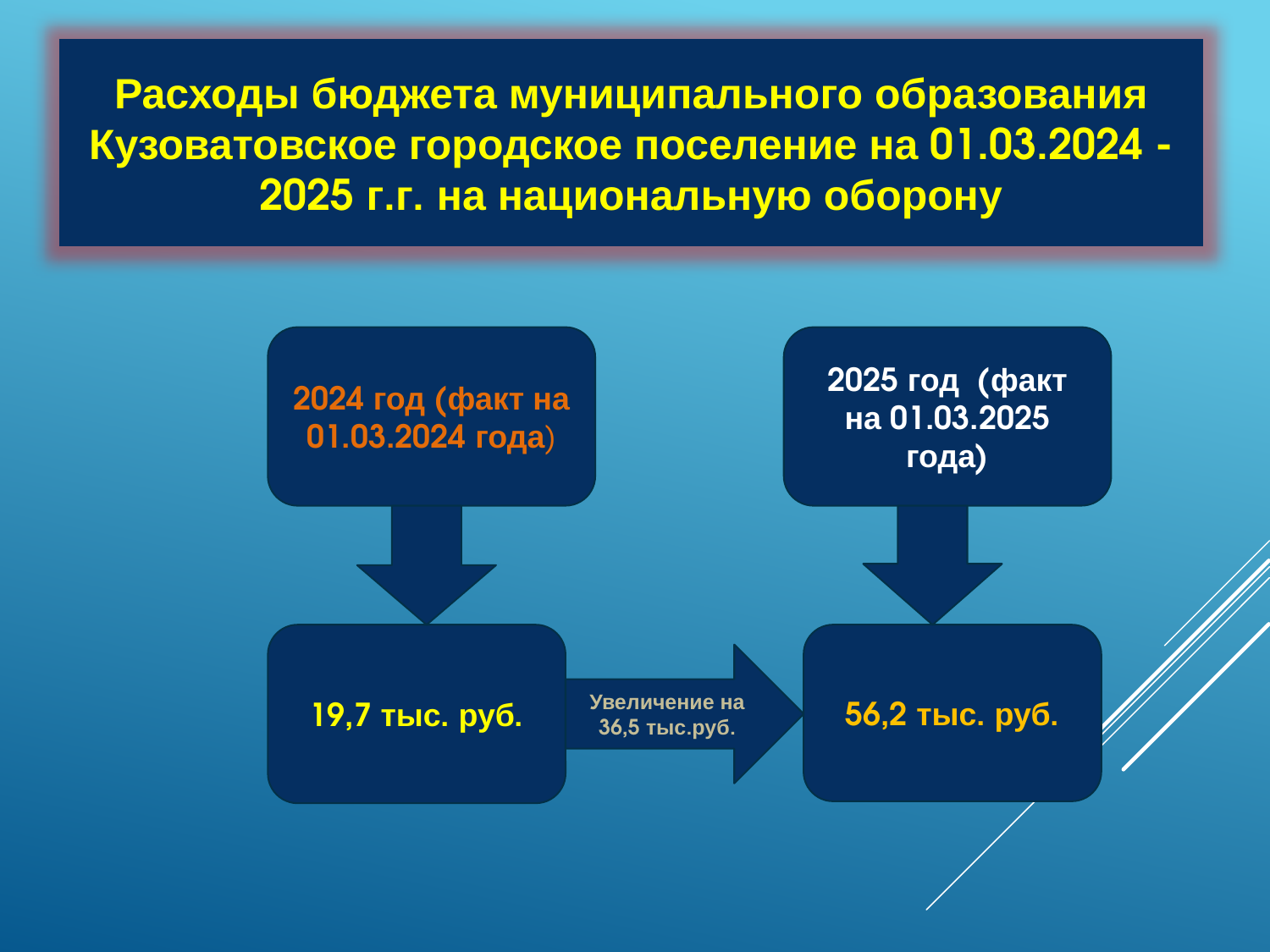

Расходы бюджета муниципального образования Кузоватовское городское поселение на 01.03.2024 -2025 г.г. на национальную оборону
2024 год (факт на 01.03.2024 года)
2025 год  (факт на 01.03.2025 года)

19,7 тыс. руб.
56,2 тыс. руб.
Увеличение на 36,5 тыс.руб.